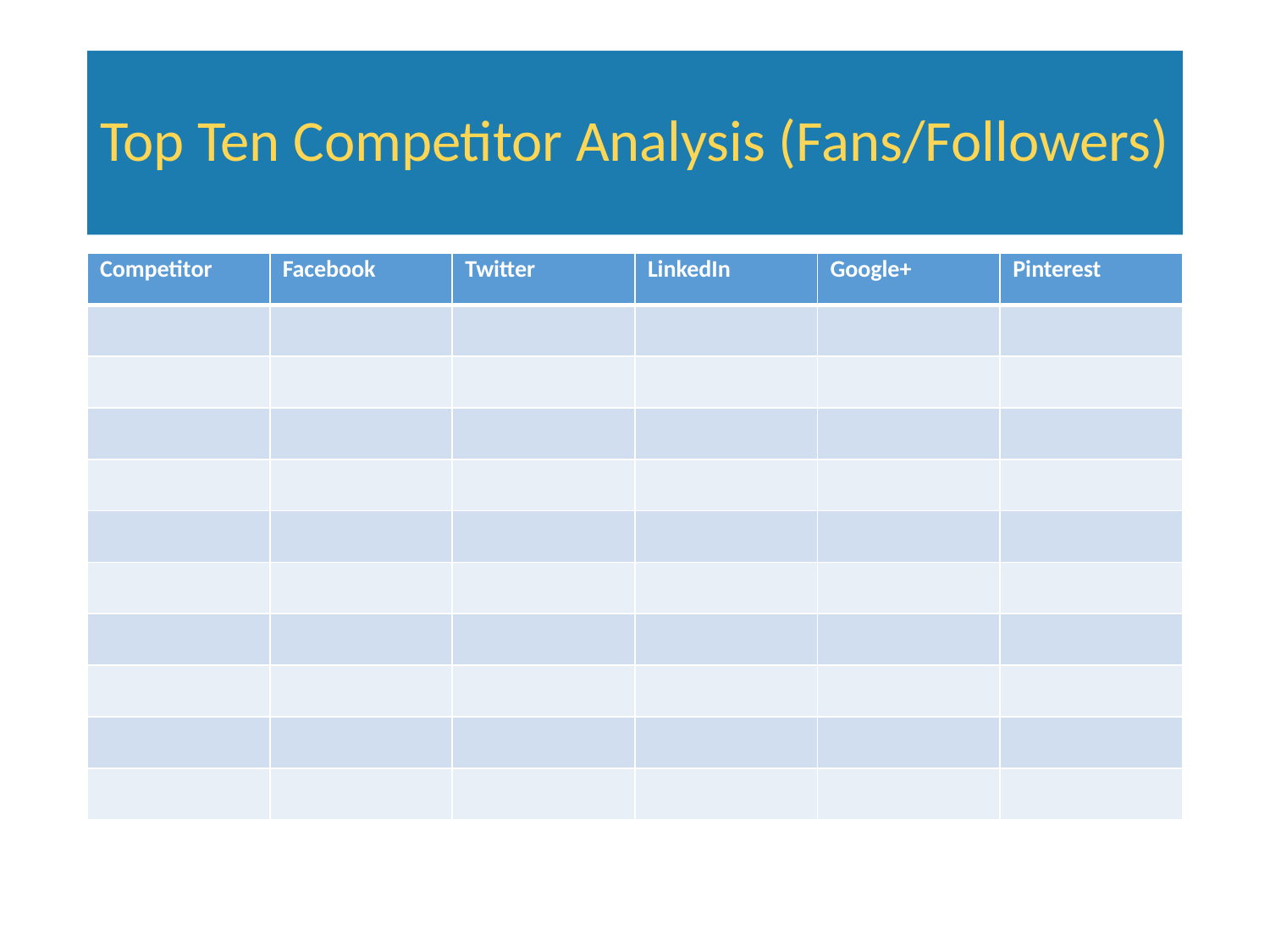

# Top Ten Competitor Analysis (Fans/Followers)
| Competitor | Facebook | Twitter | LinkedIn | Google+ | Pinterest |
| --- | --- | --- | --- | --- | --- |
|  |  |  |  |  |  |
|  |  |  |  |  |  |
|  |  |  |  |  |  |
|  |  |  |  |  |  |
|  |  |  |  |  |  |
|  |  |  |  |  |  |
|  |  |  |  |  |  |
|  |  |  |  |  |  |
|  |  |  |  |  |  |
|  |  |  |  |  |  |